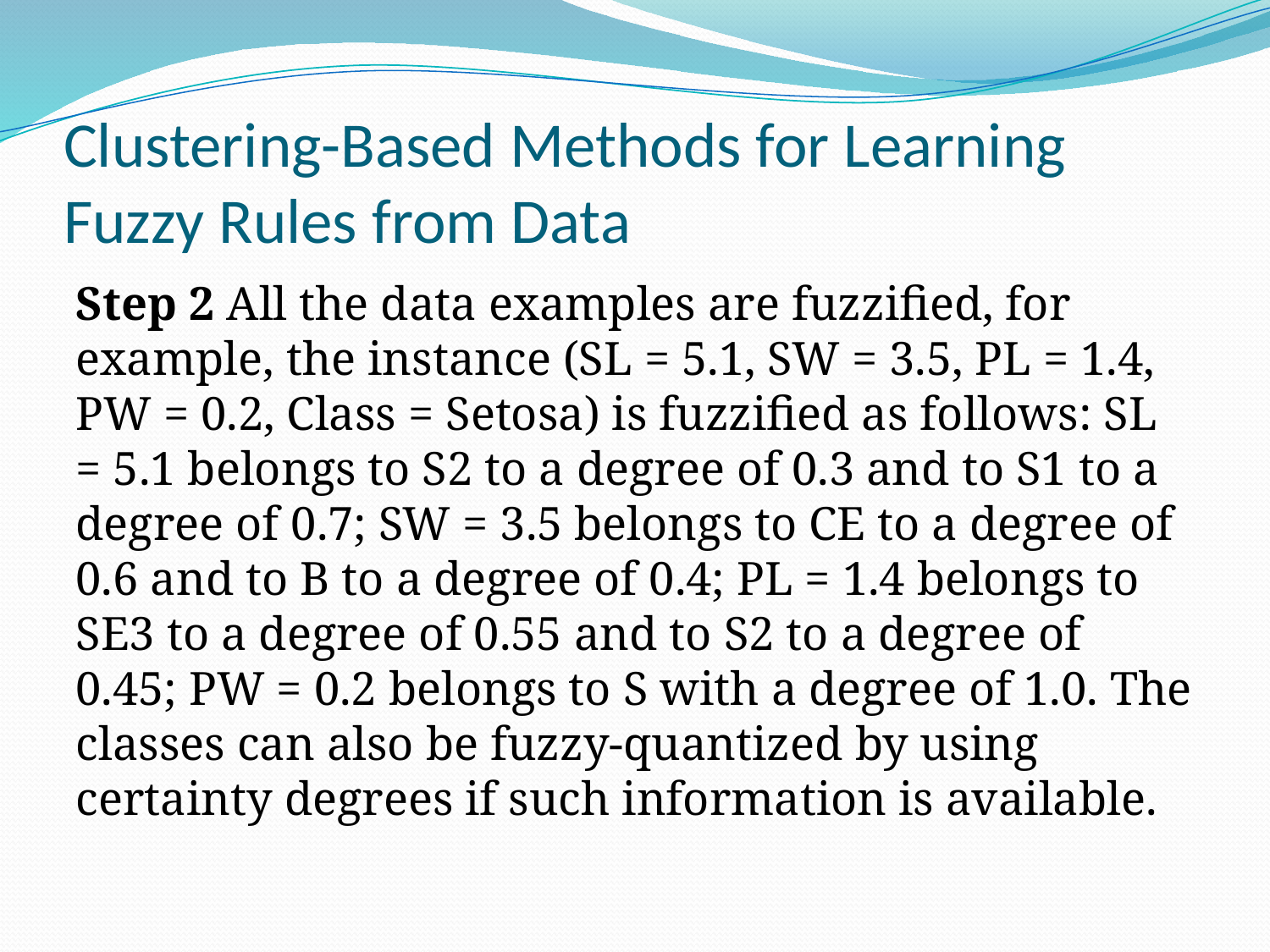

# Clustering-Based Methods for Learning Fuzzy Rules from Data
Step 2 All the data examples are fuzzified, for example, the instance (SL = 5.1, SW = 3.5, PL = 1.4, PW = 0.2, Class = Setosa) is fuzzified as follows: SL = 5.1 belongs to S2 to a degree of 0.3 and to S1 to a degree of 0.7; SW = 3.5 belongs to CE to a degree of 0.6 and to B to a degree of 0.4; PL = 1.4 belongs to SE3 to a degree of 0.55 and to S2 to a degree of 0.45; PW = 0.2 belongs to S with a degree of 1.0. The classes can also be fuzzy-quantized by using certainty degrees if such information is available.